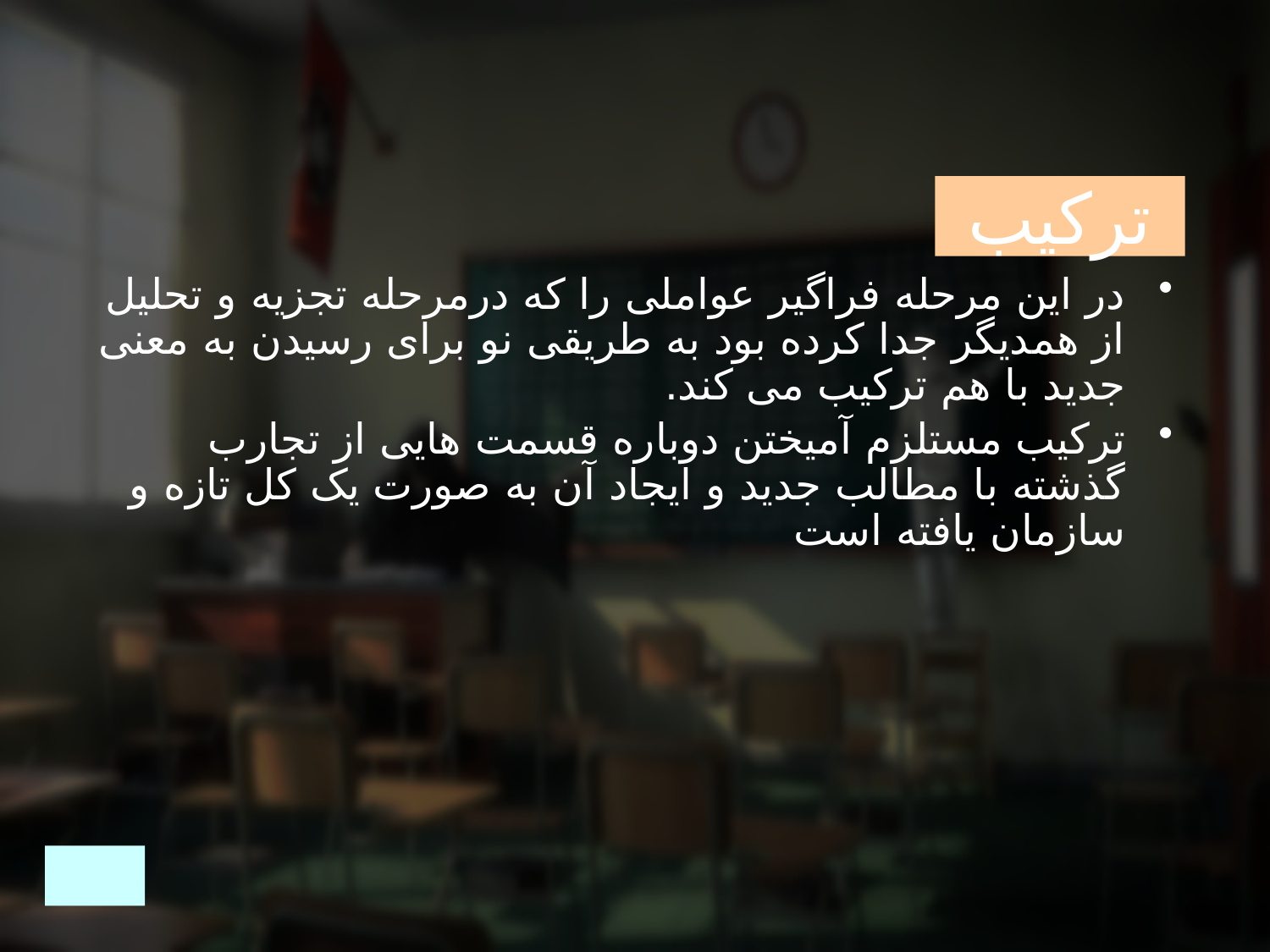

ترکیب
در این مرحله فراگیر عواملی را که درمرحله تجزیه و تحلیل از همدیگر جدا کرده بود به طریقی نو برای رسیدن به معنی جدید با هم ترکیب می کند.
ترکیب مستلزم آمیختن دوباره قسمت هایی از تجارب گذشته با مطالب جدید و ایجاد آن به صورت یک کل تازه و سازمان یافته است